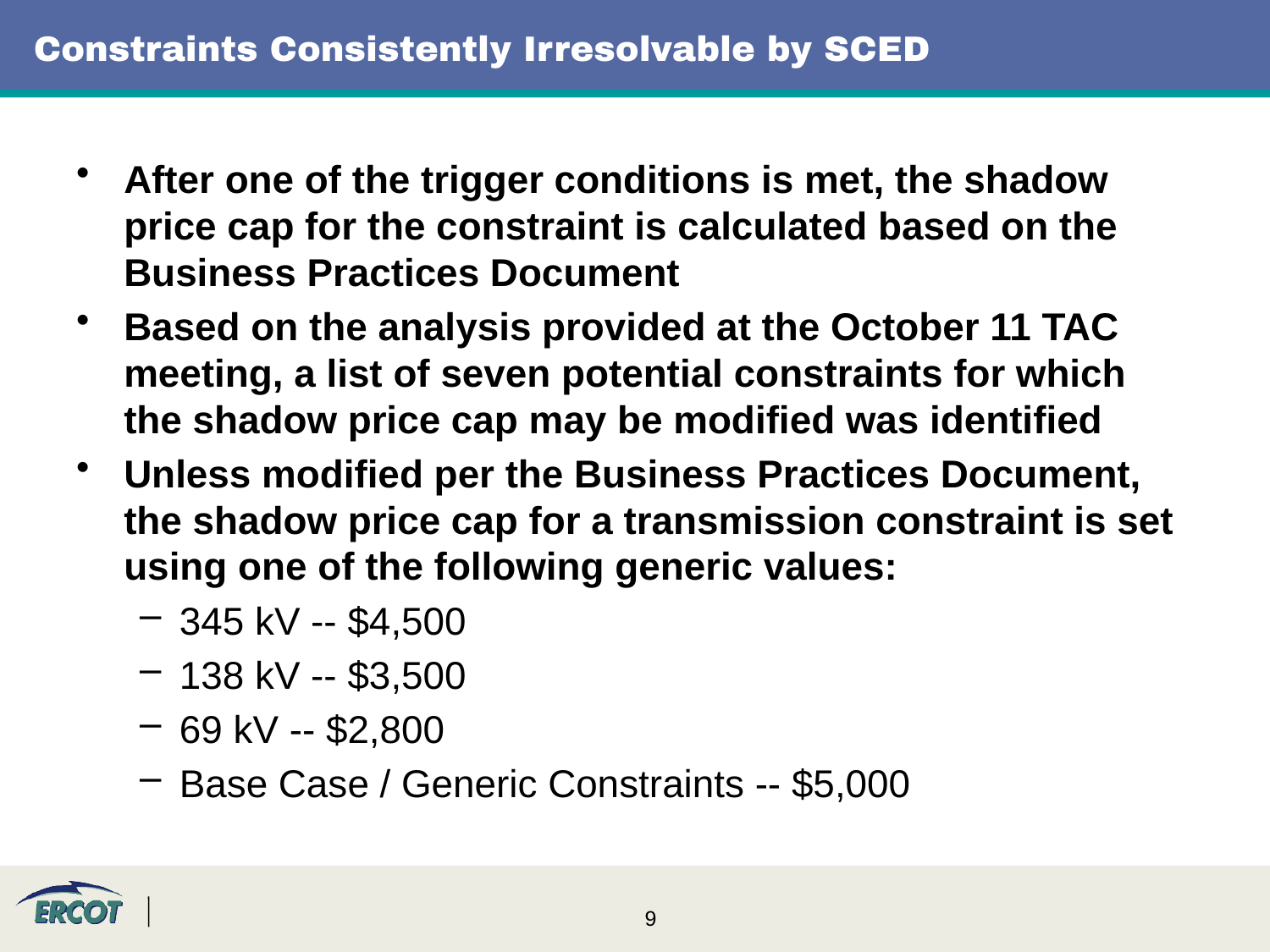

# Constraints Consistently Irresolvable by SCED
After one of the trigger conditions is met, the shadow price cap for the constraint is calculated based on the Business Practices Document
Based on the analysis provided at the October 11 TAC meeting, a list of seven potential constraints for which the shadow price cap may be modified was identified
Unless modified per the Business Practices Document, the shadow price cap for a transmission constraint is set using one of the following generic values:
345 kV -- $4,500
138 kV -- $3,500
69 kV -- $2,800
Base Case / Generic Constraints -- $5,000